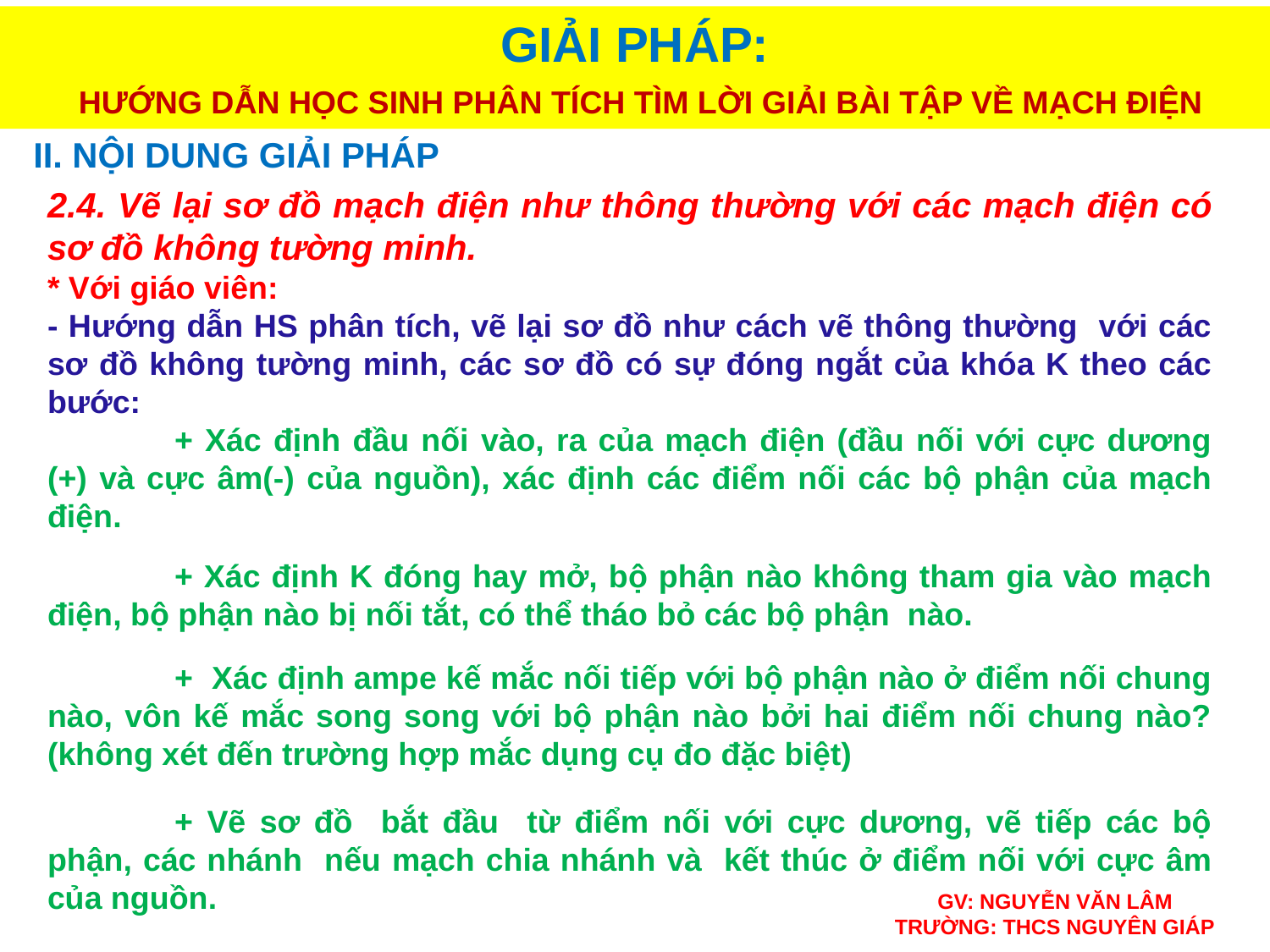

GIẢI PHÁP:
 HƯỚNG DẪN HỌC SINH PHÂN TÍCH TÌM LỜI GIẢI BÀI TẬP VỀ MẠCH ĐIỆN
II. NỘI DUNG GIẢI PHÁP
2.4. Vẽ lại sơ đồ mạch điện như thông thường với các mạch điện có sơ đồ không tường minh.
* Với giáo viên:
- Hướng dẫn HS phân tích, vẽ lại sơ đồ như cách vẽ thông thường  với các sơ đồ không tường minh, các sơ đồ có sự đóng ngắt của khóa K theo các bước:
	+ Xác định đầu nối vào, ra của mạch điện (đầu nối với cực dương (+) và cực âm(-) của nguồn), xác định các điểm nối các bộ phận của mạch điện.

	+ Xác định K đóng hay mở, bộ phận nào không tham gia vào mạch điện, bộ phận nào bị nối tắt, có thể tháo bỏ các bộ phận  nào.

	+  Xác định ampe kế mắc nối tiếp với bộ phận nào ở điểm nối chung nào, vôn kế mắc song song với bộ phận nào bởi hai điểm nối chung nào? (không xét đến trường hợp mắc dụng cụ đo đặc biệt)

	+ Vẽ sơ đồ  bắt đầu  từ điểm nối với cực dương, vẽ tiếp các bộ phận, các nhánh  nếu mạch chia nhánh và  kết thúc ở điểm nối với cực âm của nguồn.
GV: NGUYỄN VĂN LÂM
TRƯỜNG: THCS NGUYÊN GIÁP